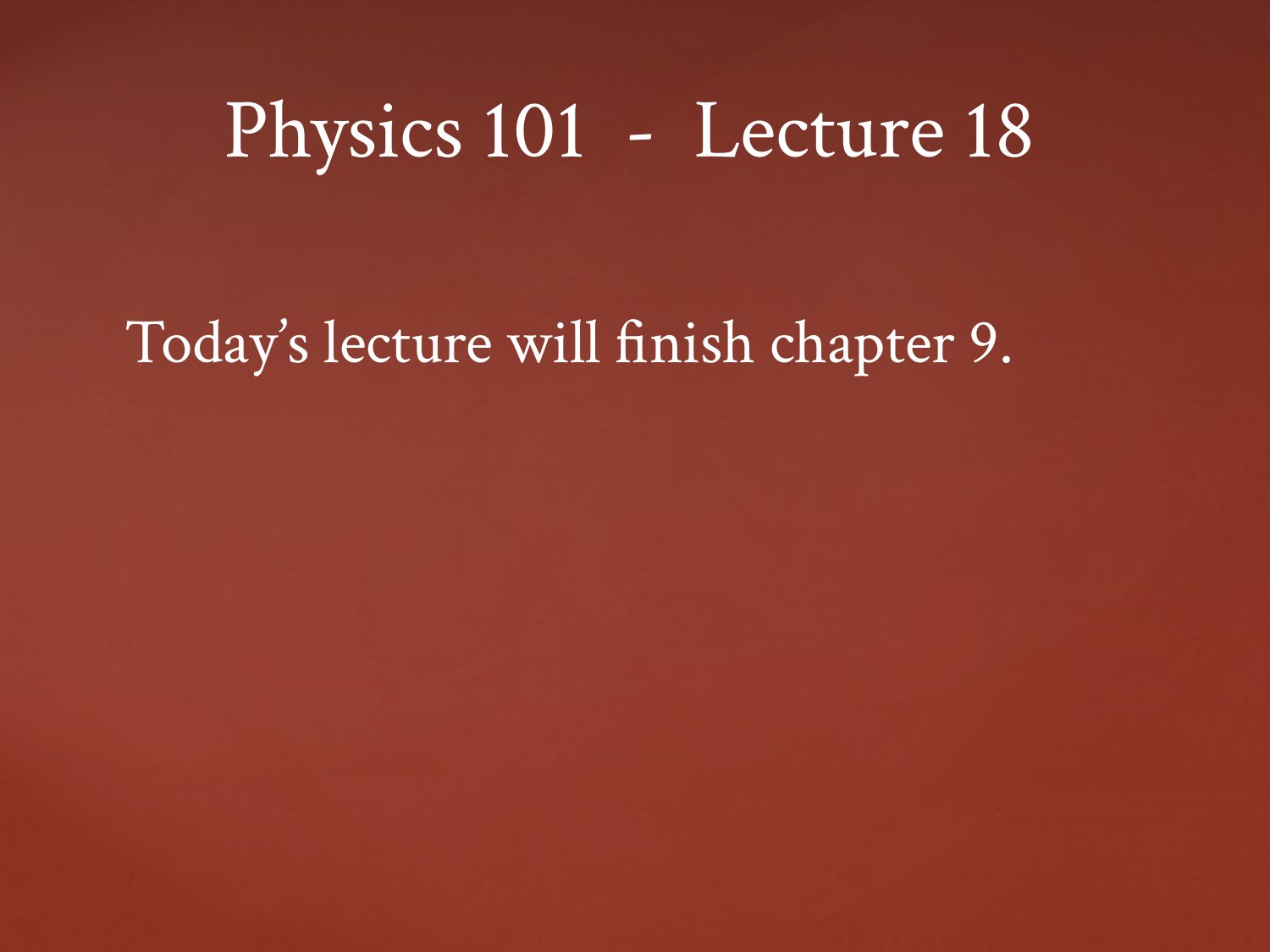

# Physics 101  -  Lecture 18
Today’s lecture will finish chapter 9.